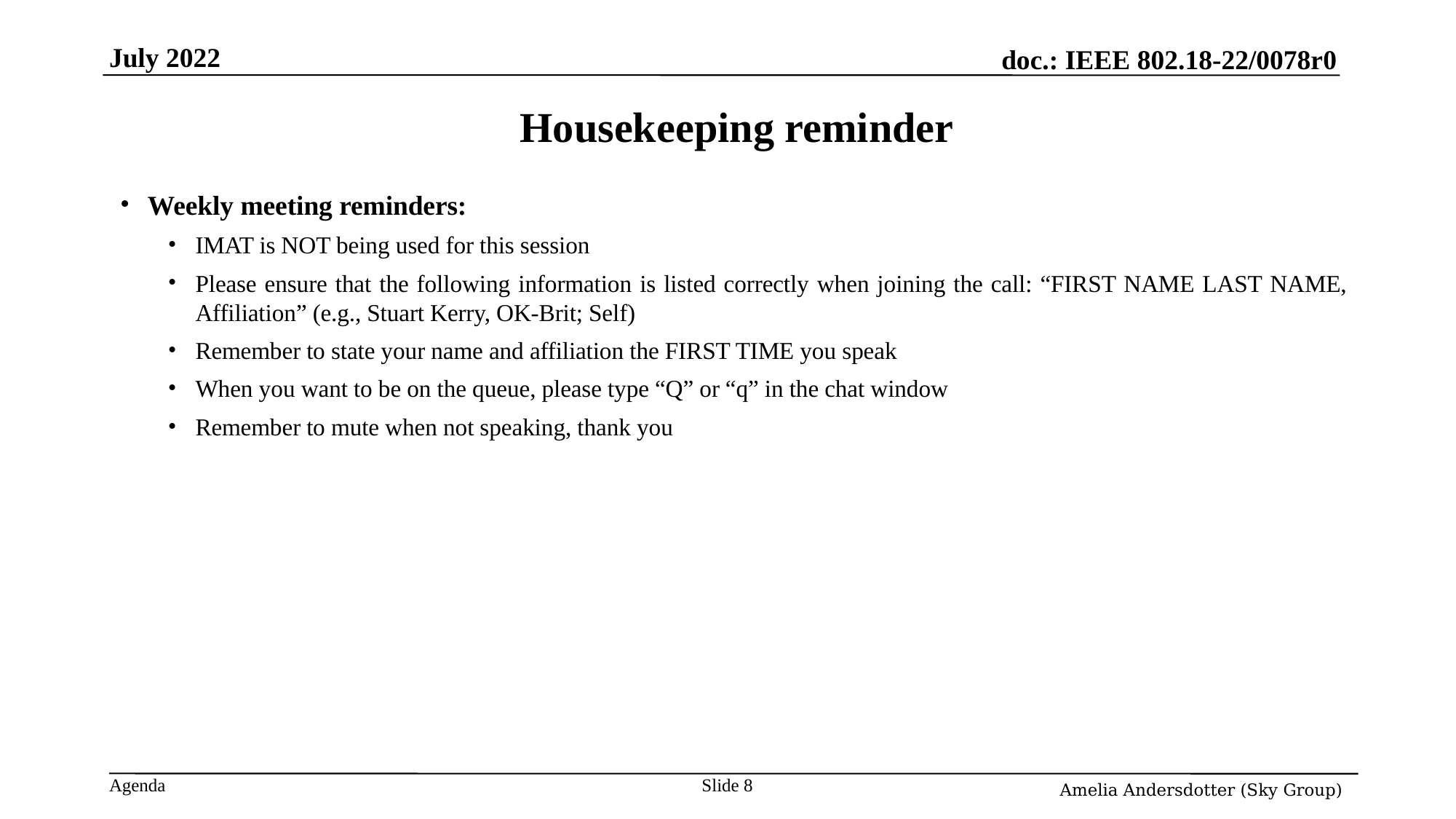

July 2022
Housekeeping reminder
Weekly meeting reminders:
IMAT is NOT being used for this session
Please ensure that the following information is listed correctly when joining the call: “FIRST NAME LAST NAME, Affiliation” (e.g., Stuart Kerry, OK-Brit; Self)
Remember to state your name and affiliation the FIRST TIME you speak
When you want to be on the queue, please type “Q” or “q” in the chat window
Remember to mute when not speaking, thank you

# Slide 8
Amelia Andersdotter (Sky Group)